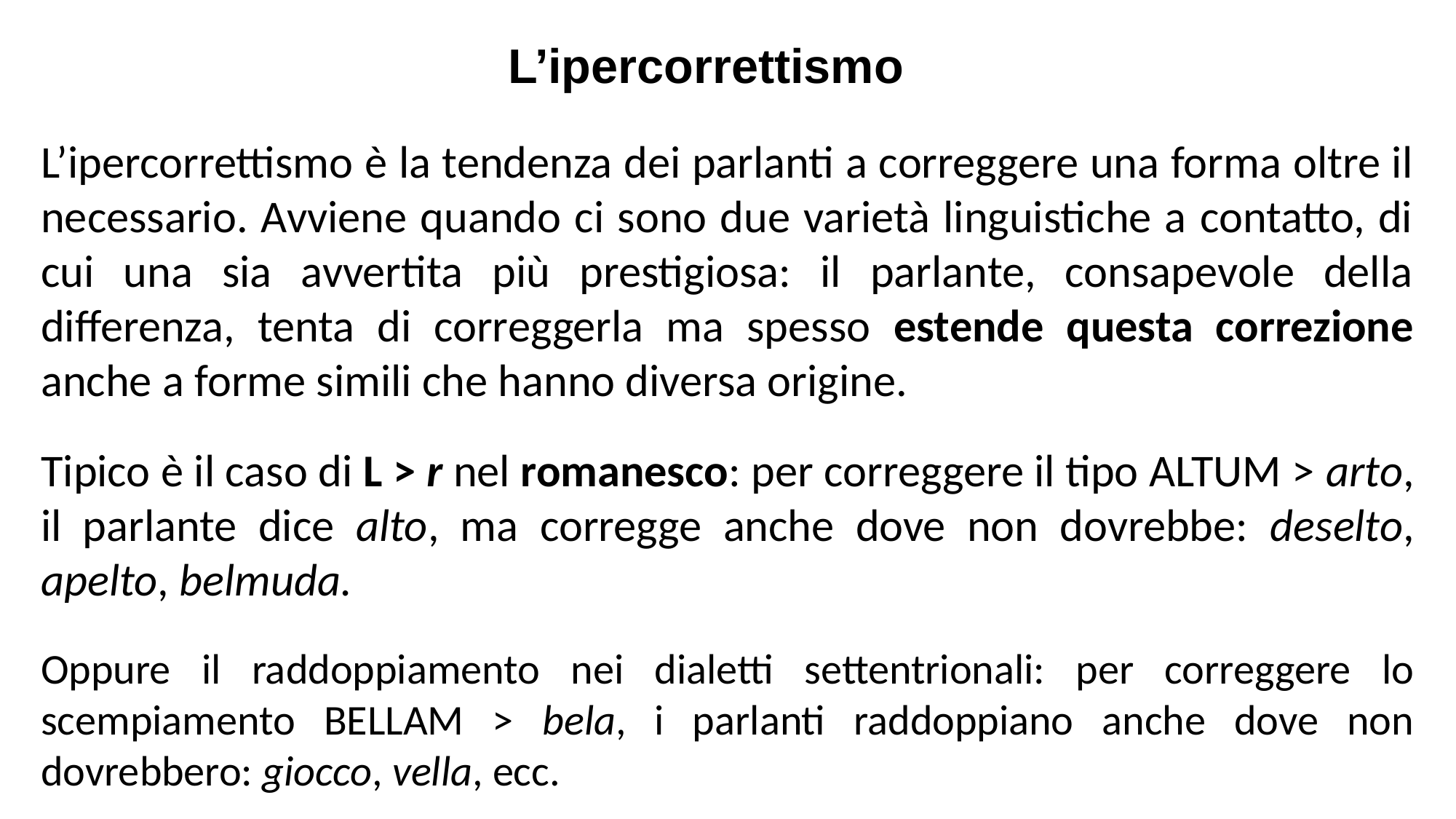

L’ipercorrettismo
L’ipercorrettismo è la tendenza dei parlanti a correggere una forma oltre il necessario. Avviene quando ci sono due varietà linguistiche a contatto, di cui una sia avvertita più prestigiosa: il parlante, consapevole della differenza, tenta di correggerla ma spesso estende questa correzione anche a forme simili che hanno diversa origine.

Tipico è il caso di L > r nel romanesco: per correggere il tipo ALTUM > arto, il parlante dice alto, ma corregge anche dove non dovrebbe: deselto, apelto, belmuda.

Oppure il raddoppiamento nei dialetti settentrionali: per correggere lo scempiamento BELLAM > bela, i parlanti raddoppiano anche dove non dovrebbero: giocco, vella, ecc.